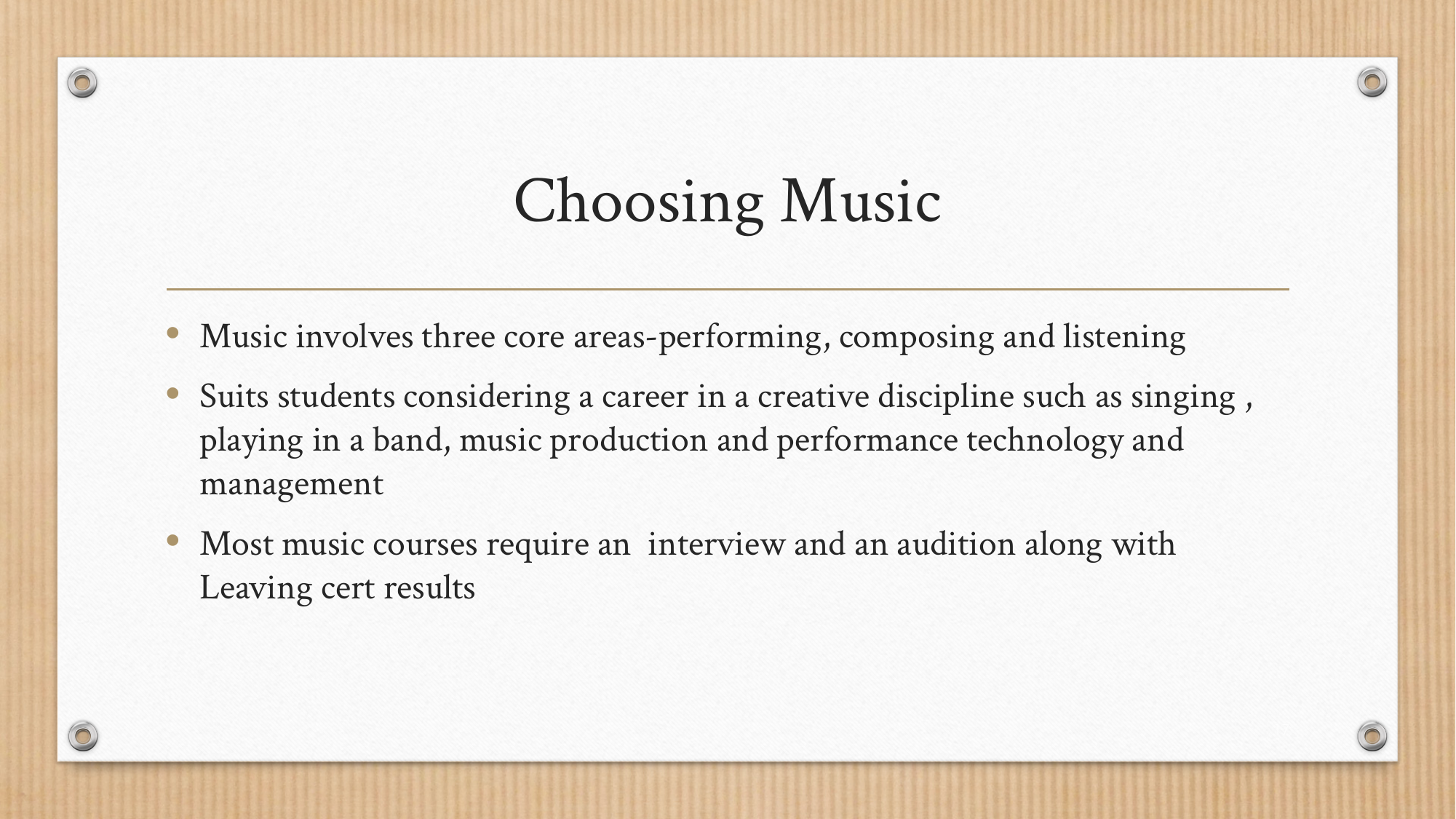

# Choosing Music
Music involves three core areas-performing, composing and listening
Suits students considering a career in a creative discipline such as singing , playing in a band, music production and performance technology and management
Most music courses require an  interview and an audition along with Leaving cert results

17